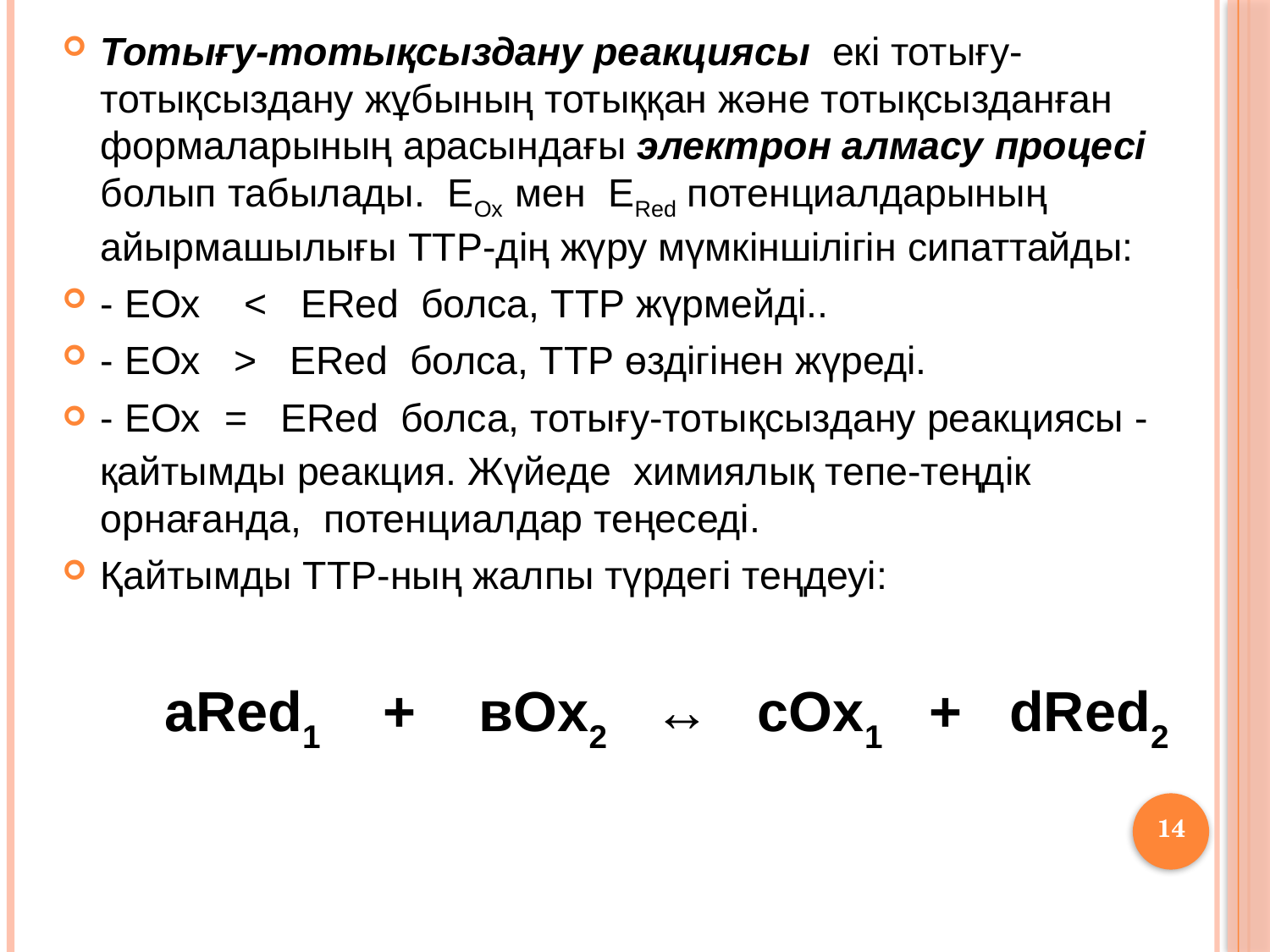

Тотығу-тотықсыздану реакциясы  екі тотығу-тотықсыздану жұбының тотыққан және тотықсызданған формаларының арасындағы электрон алмасу процесі болып табылады.  ЕОх  мен  ЕRed потенциалдарының айырмашылығы ТТР-дің жүру мүмкіншілігін сипаттайды:
- ЕОх    <   ЕRed  болса, ТТР жүрмейді..
- ЕОх   >   ЕRed  болса, ТТР өздігінен жүреді.
- ЕОх   =   ЕRed  болса, тотығу-тотықсыздану реакциясы - қайтымды реакция. Жүйеде  химиялық тепе-теңдік орнағанда,  потенциалдар теңеседі.
Қайтымды ТТР-ның жалпы түрдегі теңдеуі:

аRed1    +    вОх2   ↔   сОх1   +   dRed2
14